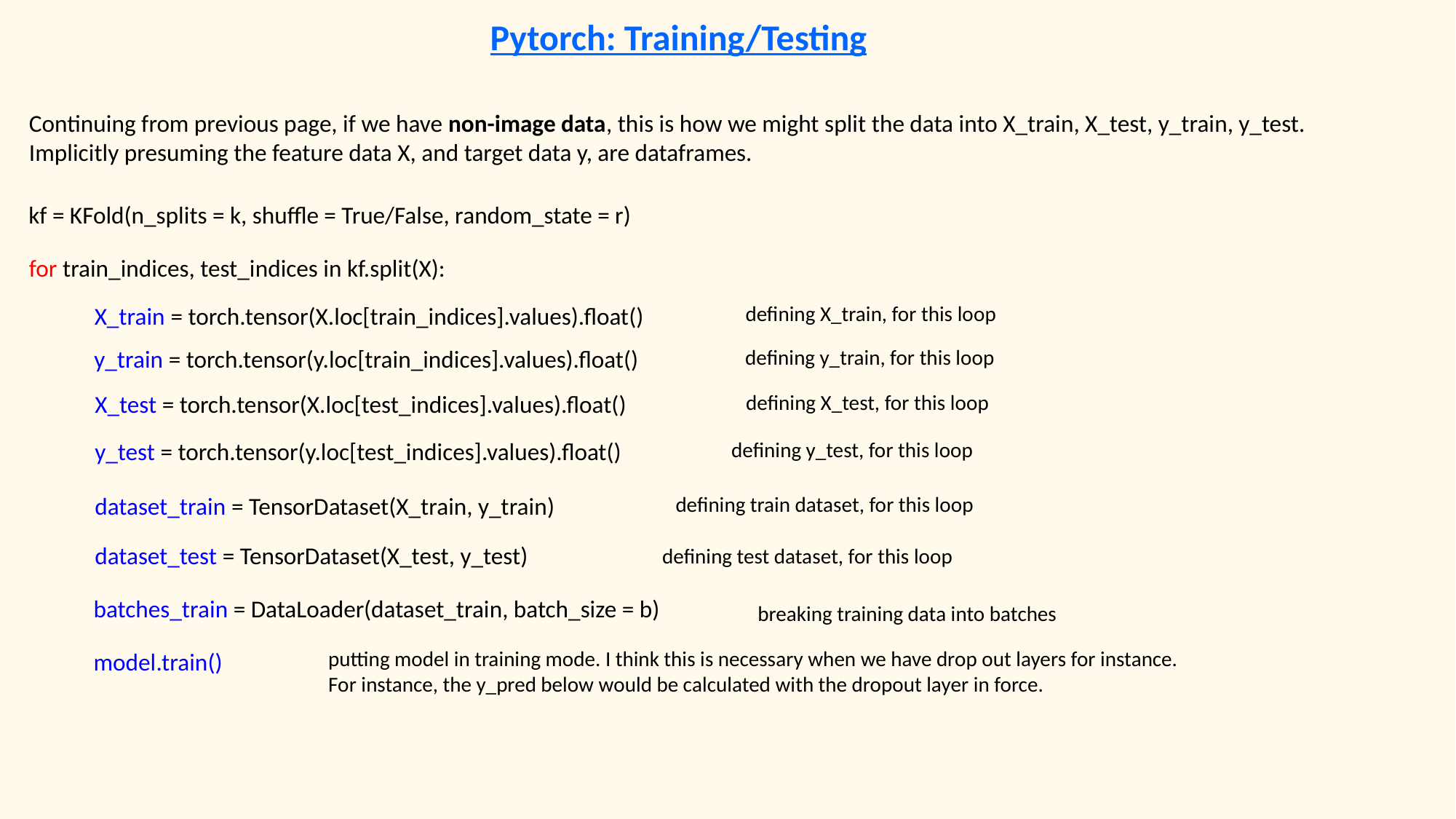

Pytorch: Training/Testing
Continuing from previous page, if we have non-image data, this is how we might split the data into X_train, X_test, y_train, y_test.  Implicitly presuming the feature data X, and target data y, are dataframes.
kf = KFold(n_splits = k, shuffle = True/False, random_state = r)
for train_indices, test_indices in kf.split(X):
X_train = torch.tensor(X.loc[train_indices].values).float()
defining X_train, for this loop
y_train = torch.tensor(y.loc[train_indices].values).float()
defining y_train, for this loop
X_test = torch.tensor(X.loc[test_indices].values).float()
defining X_test, for this loop
y_test = torch.tensor(y.loc[test_indices].values).float()
defining y_test, for this loop
dataset_train = TensorDataset(X_train, y_train)
defining train dataset, for this loop
dataset_test = TensorDataset(X_test, y_test)
defining test dataset, for this loop
batches_train = DataLoader(dataset_train, batch_size = b)
breaking training data into batches
putting model in training mode. I think this is necessary when we have drop out layers for instance. For instance, the y_pred below would be calculated with the dropout layer in force.
model.train()